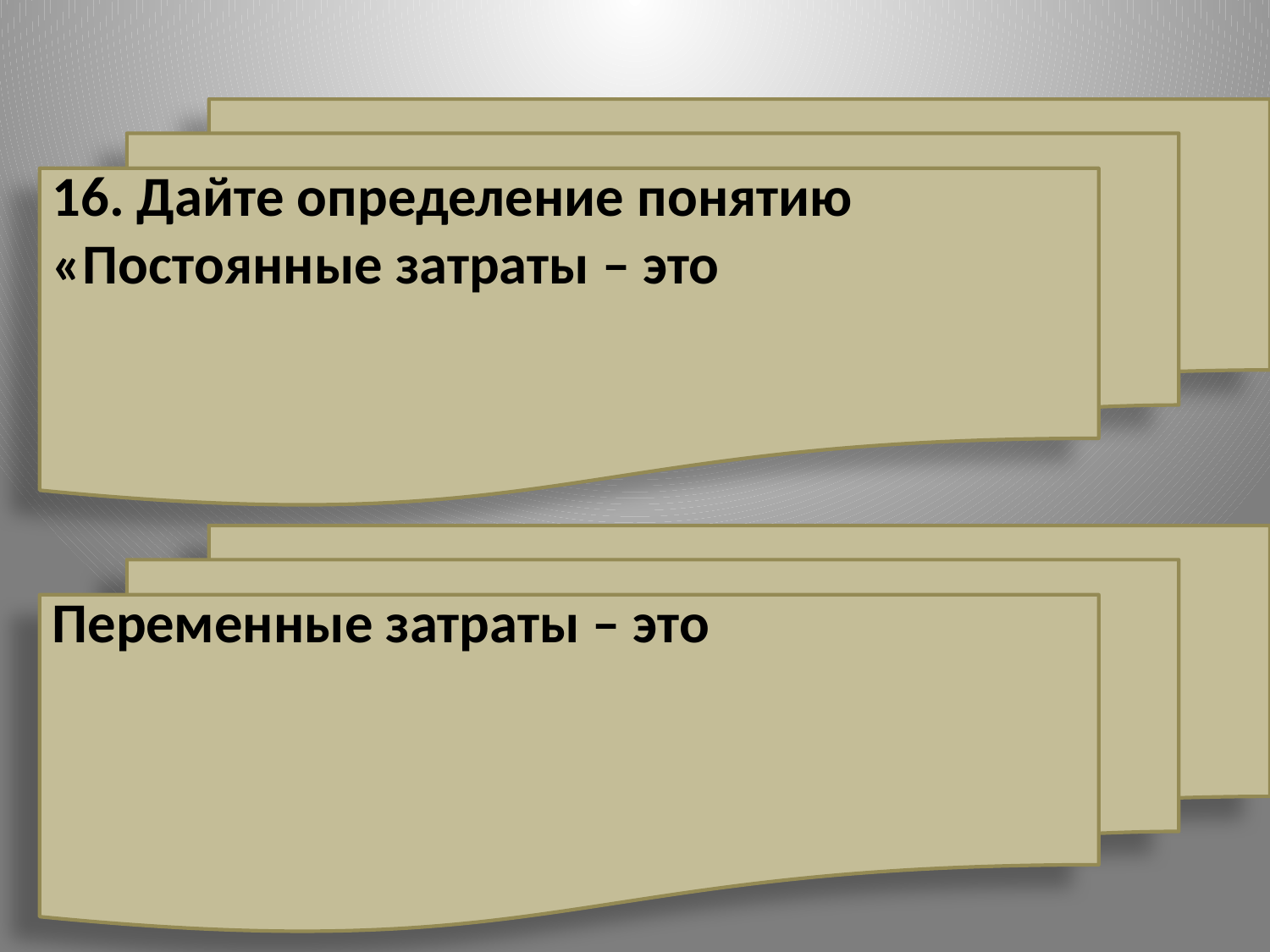

16. Дайте определение понятию «Постоянные затраты – это

Переменные затраты – это